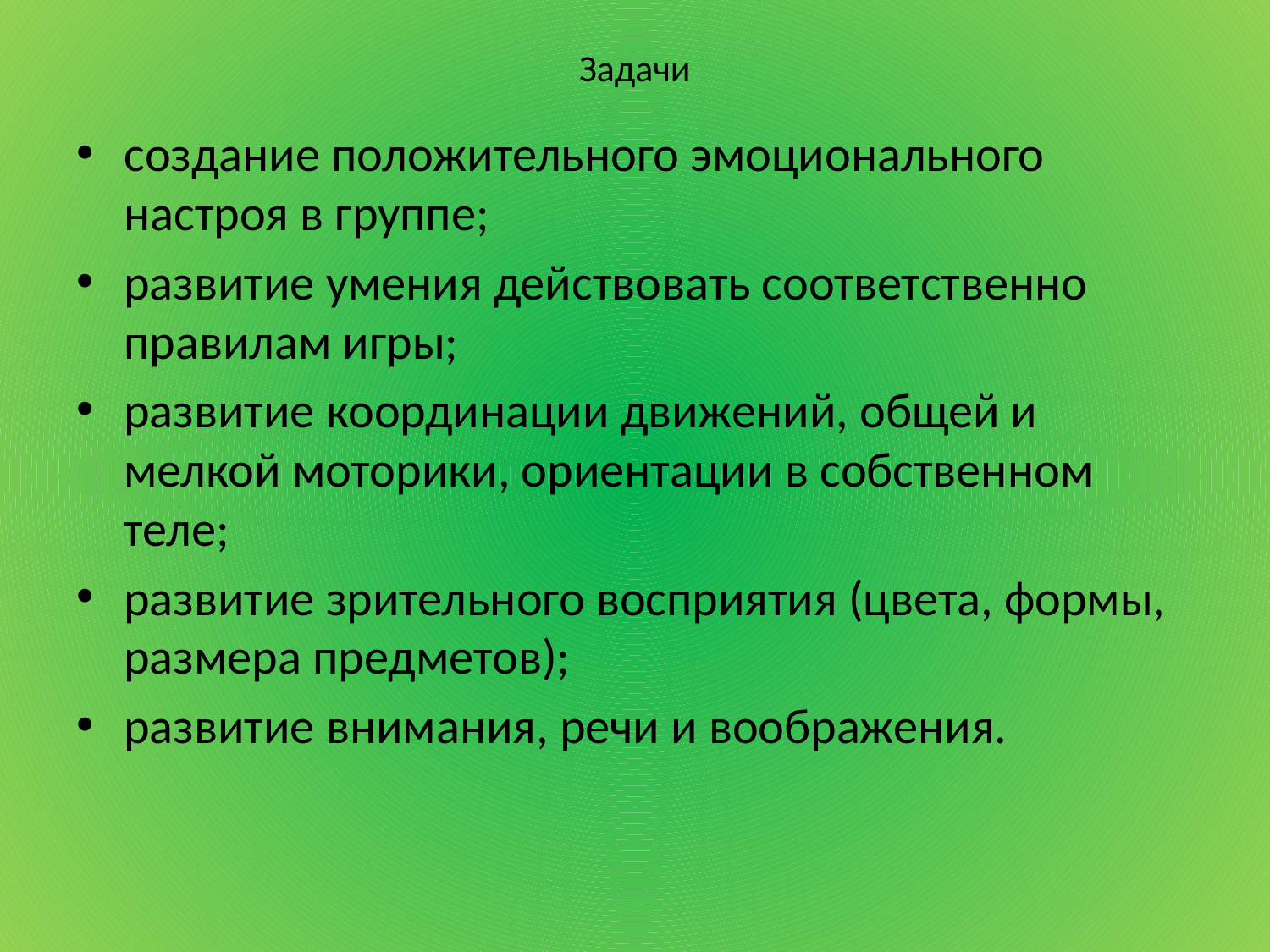

# Задачи
создание положительного эмоционального настроя в группе;
развитие умения действовать соответственно правилам игры;
развитие координации движений, общей и мелкой моторики, ориентации в собственном теле;
развитие зрительного восприятия (цвета, формы, размера предметов);
развитие внимания, речи и воображения.